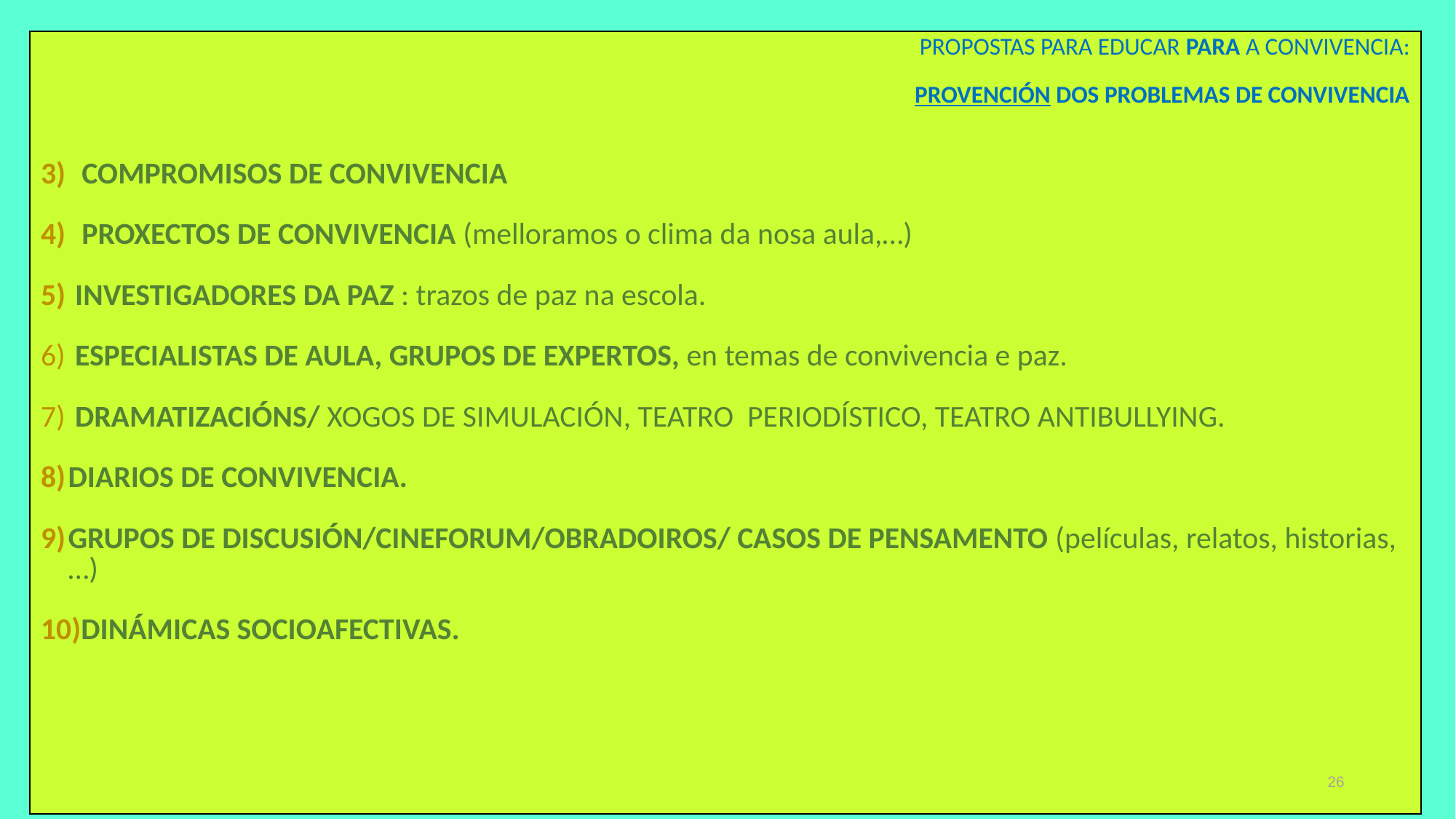

| PROPOSTAS PARA EDUCAR PARA A CONVIVENCIA: PROVENCIÓN DOS PROBLEMAS DE CONVIVENCIA COMPROMISOS DE CONVIVENCIA PROXECTOS DE CONVIVENCIA (melloramos o clima da nosa aula,…) INVESTIGADORES DA PAZ : trazos de paz na escola. ESPECIALISTAS DE AULA, GRUPOS DE EXPERTOS, en temas de convivencia e paz. DRAMATIZACIÓNS/ XOGOS DE SIMULACIÓN, TEATRO PERIODÍSTICO, TEATRO ANTIBULLYING. DIARIOS DE CONVIVENCIA. GRUPOS DE DISCUSIÓN/CINEFORUM/OBRADOIROS/ CASOS DE PENSAMENTO (películas, relatos, historias,…) DINÁMICAS SOCIOAFECTIVAS. |
| --- |
26